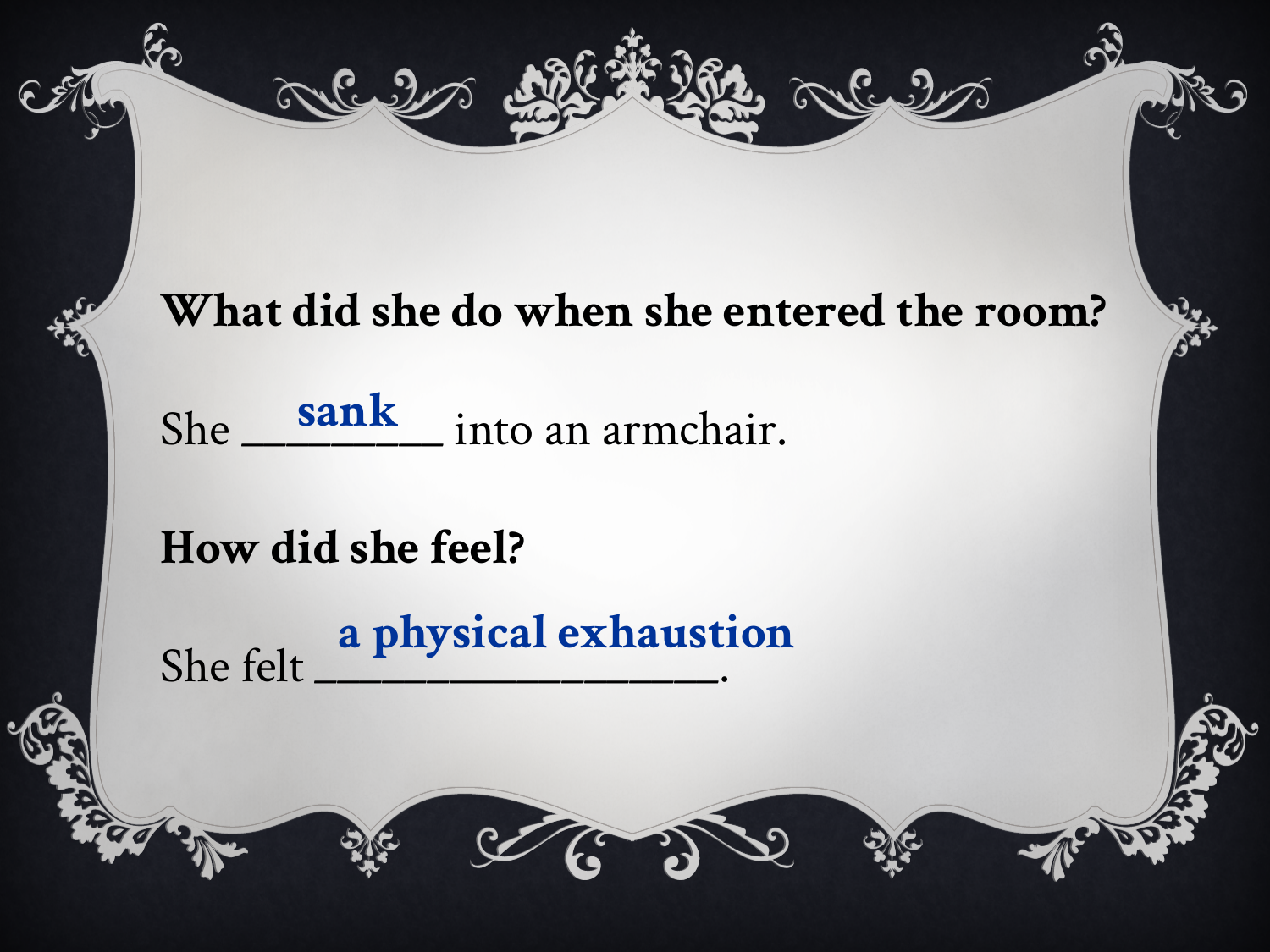

What did she do when she entered the room?

She _________ into an armchair.

How did she feel?

She felt __________________.
sank
a physical exhaustion